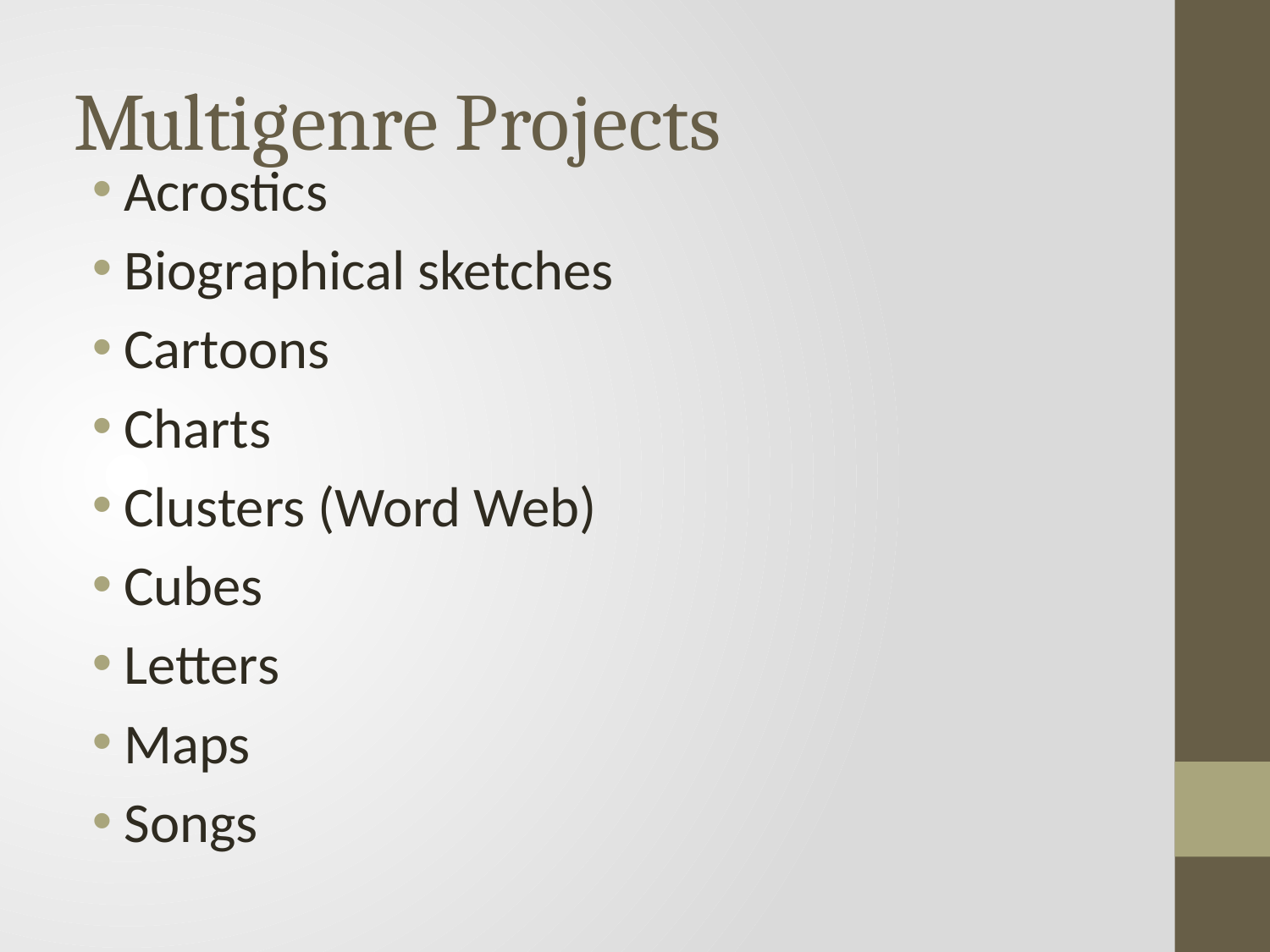

# Multigenre Projects
Acrostics
Biographical sketches
Cartoons
Charts
Clusters (Word Web)
Cubes
Letters
Maps
Songs